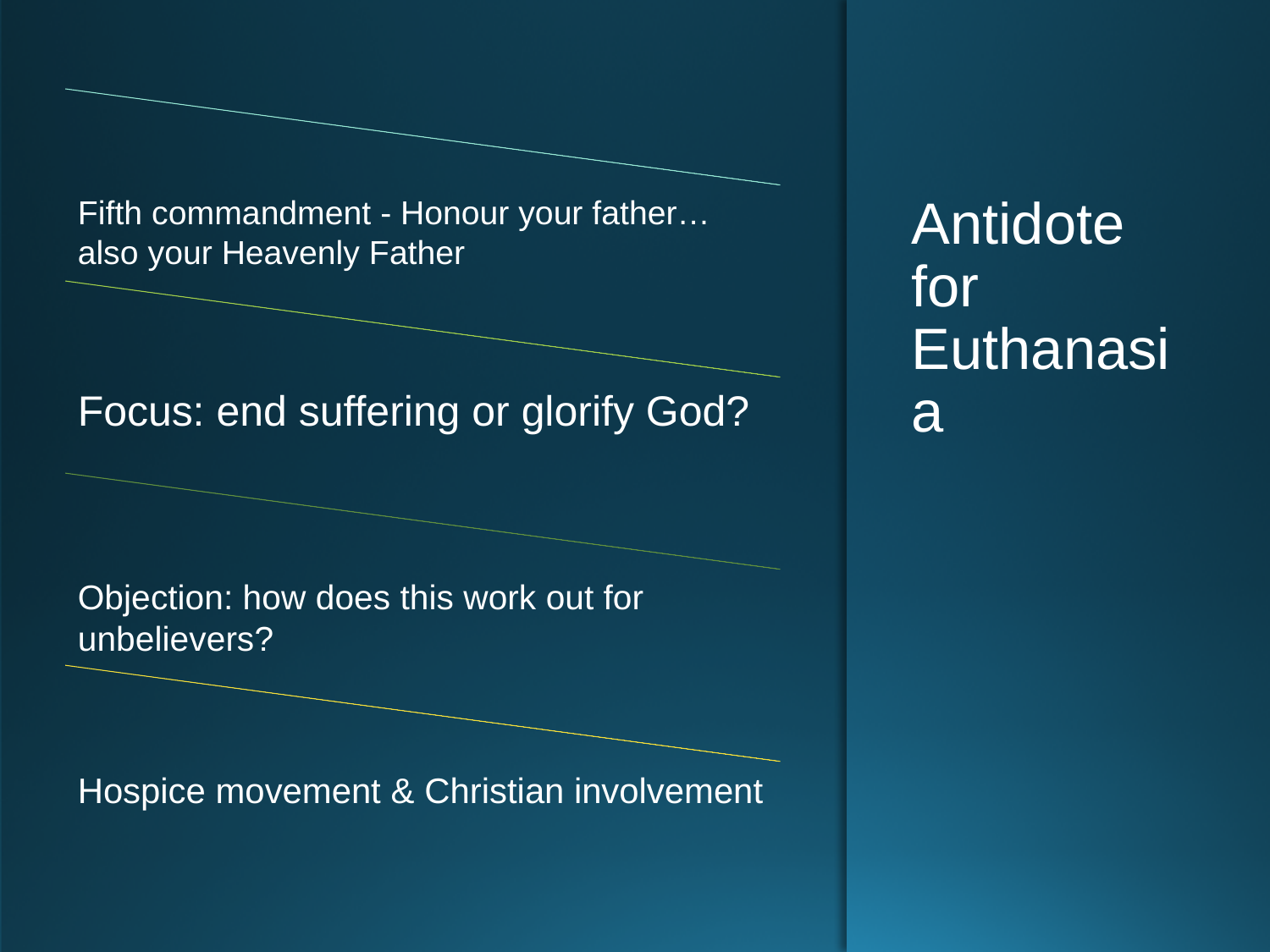

Fifth commandment - Honour your father… also your Heavenly Father
Focus: end suffering or glorify God?
Objection: how does this work out for unbelievers?
Hospice movement & Christian involvement
# Antidote for Euthanasia